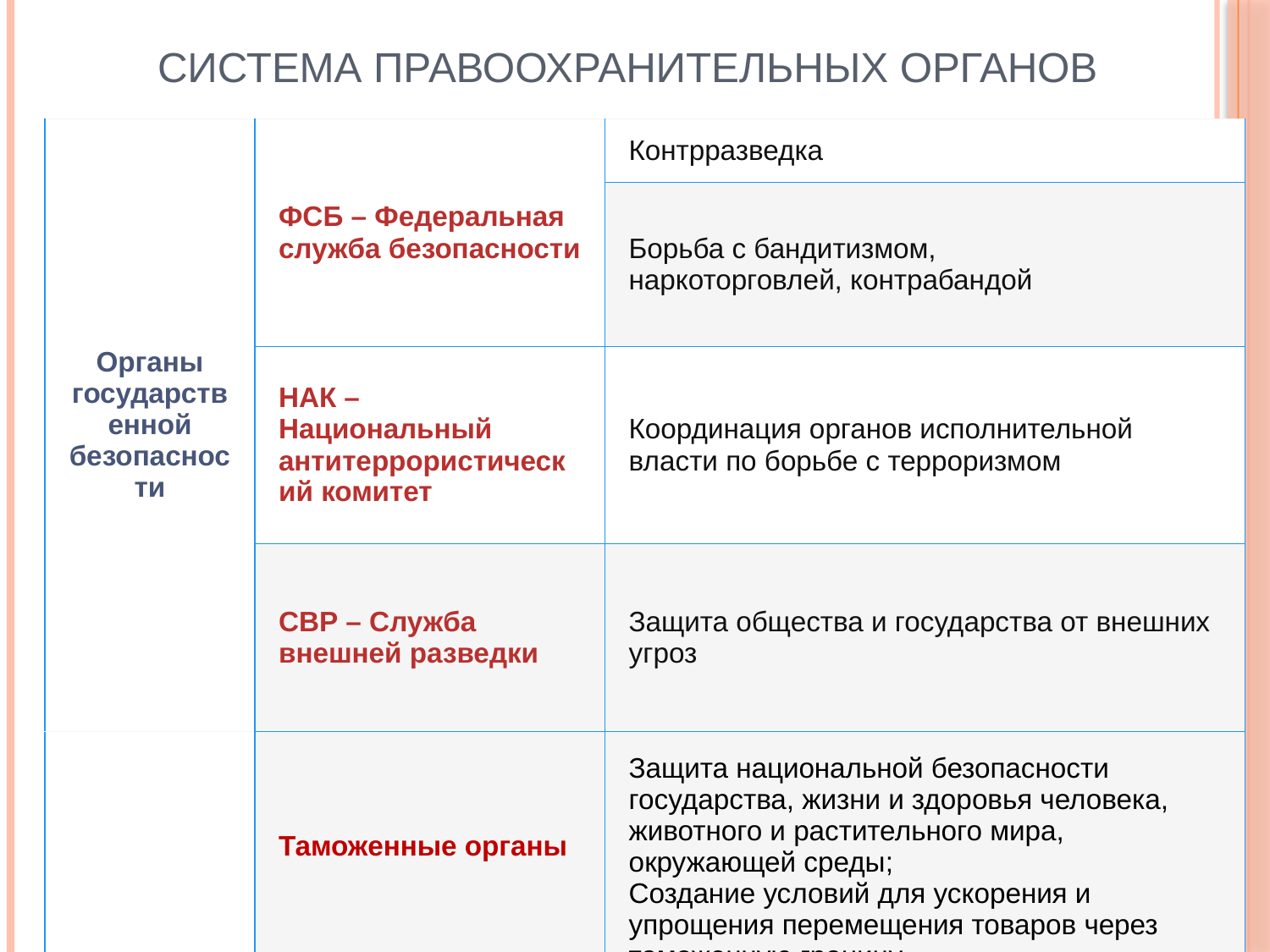

#
Система правоохранительных органов
| Органы государственной безопасности | ФСБ – Федеральная служба безопасности | Контрразведка |
| --- | --- | --- |
|  |  | Борьба с бандитизмом,   наркоторговлей, контрабандой |
|  | НАК – Национальный антитеррористический комитет | Координация органов исполнительной власти по борьбе с терроризмом |
|  | СВР – Служба внешней разведки | Защита общества и государства от внешних угроз |
|  | Таможенные органы | Защита национальной безопасности государства, жизни и здоровья человека, животного и растительного мира, окружающей среды; Создание условий для ускорения и упрощения перемещения товаров через таможенную границу. |